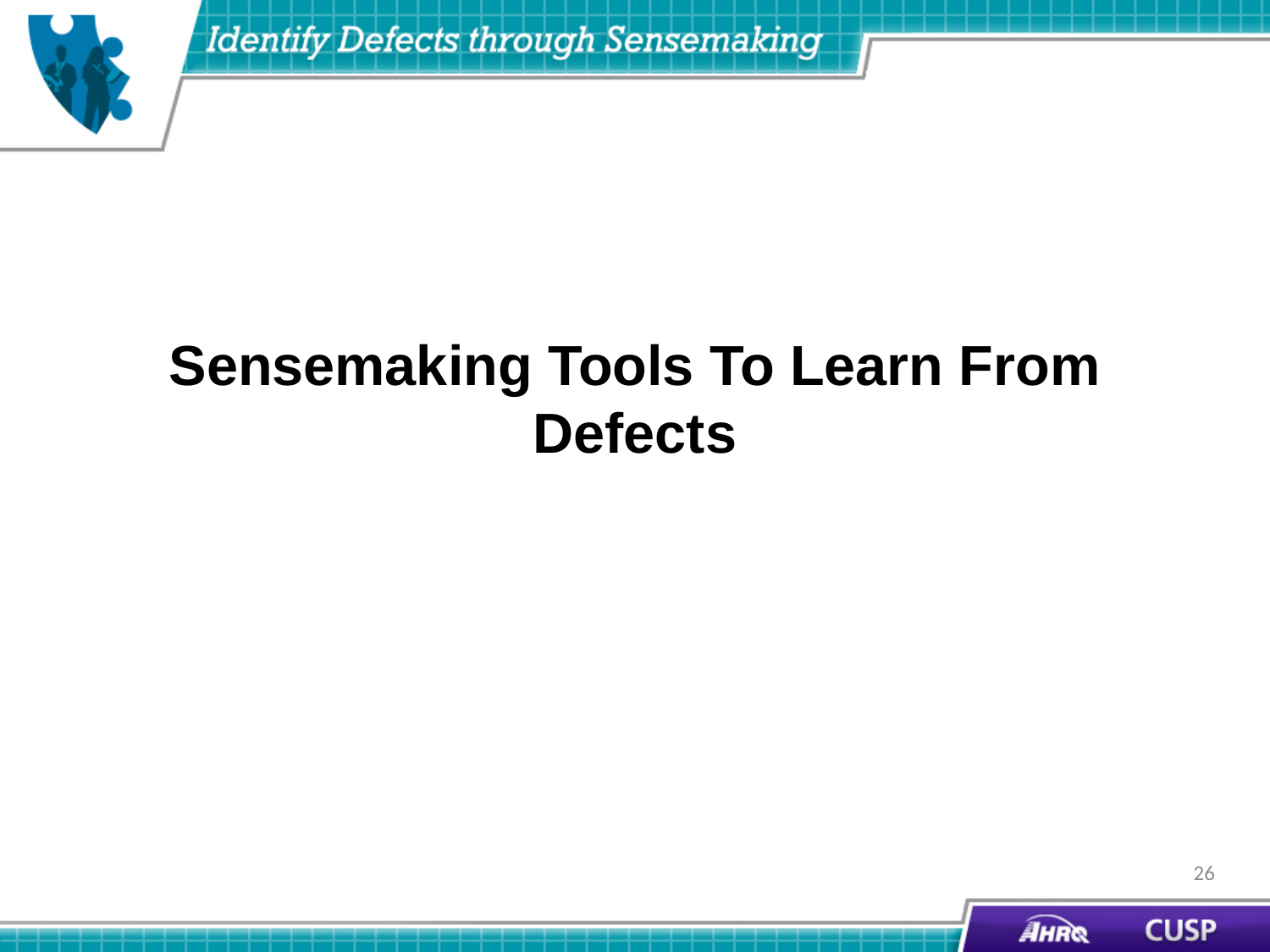

# Sensemaking Tools To Learn From Defects
26